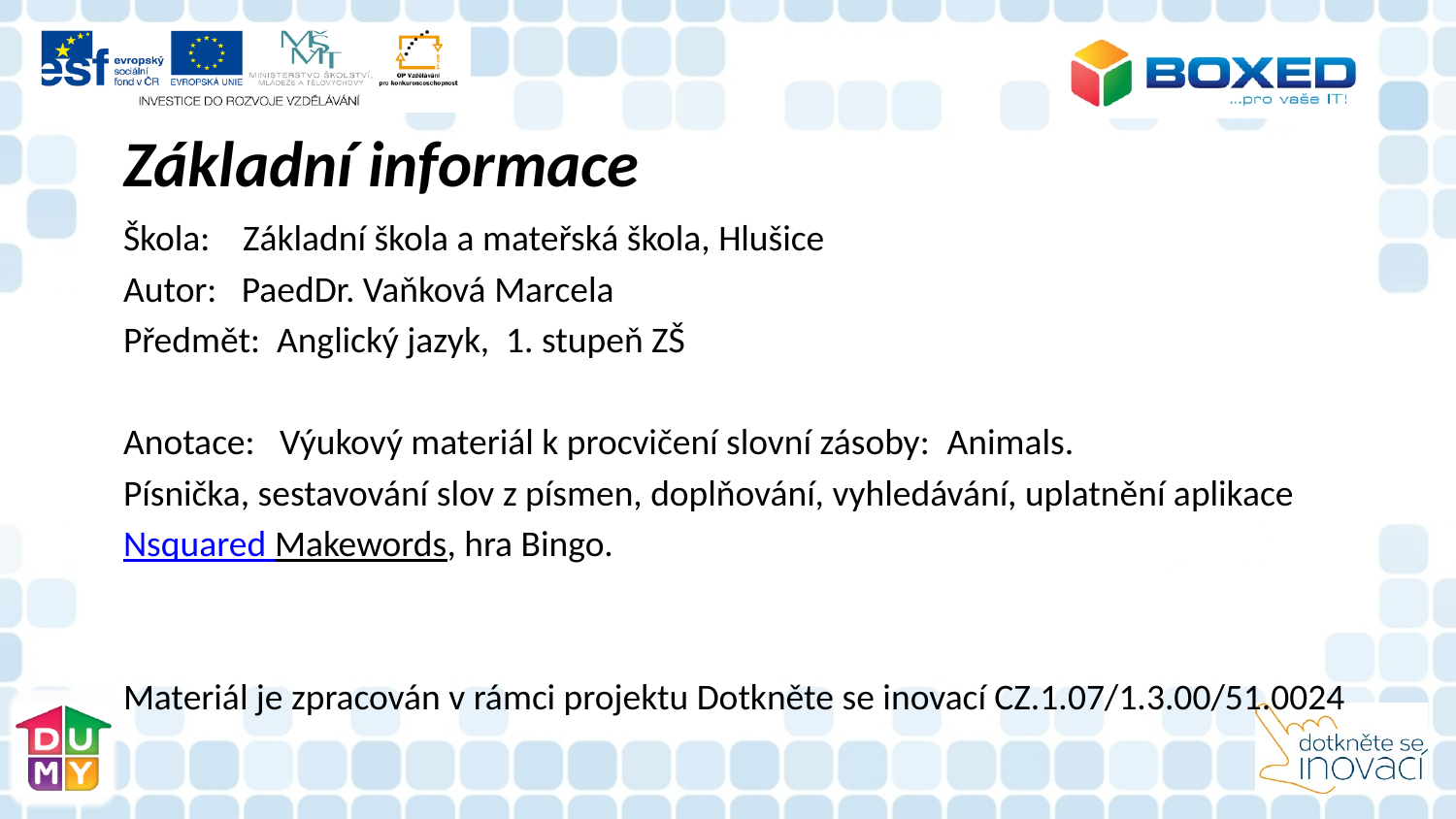

Základní informace
Škola:    Základní škola a mateřská škola, Hlušice
Autor:   PaedDr. Vaňková Marcela
Předmět:  Anglický jazyk,  1. stupeň ZŠ

Anotace:   Výukový materiál k procvičení slovní zásoby:  Animals.
Písnička, sestavování slov z písmen, doplňování, vyhledávání, uplatnění aplikace
Nsquared Makewords, hra Bingo.

Materiál je zpracován v rámci projektu Dotkněte se inovací CZ.1.07/1.3.00/51.0024